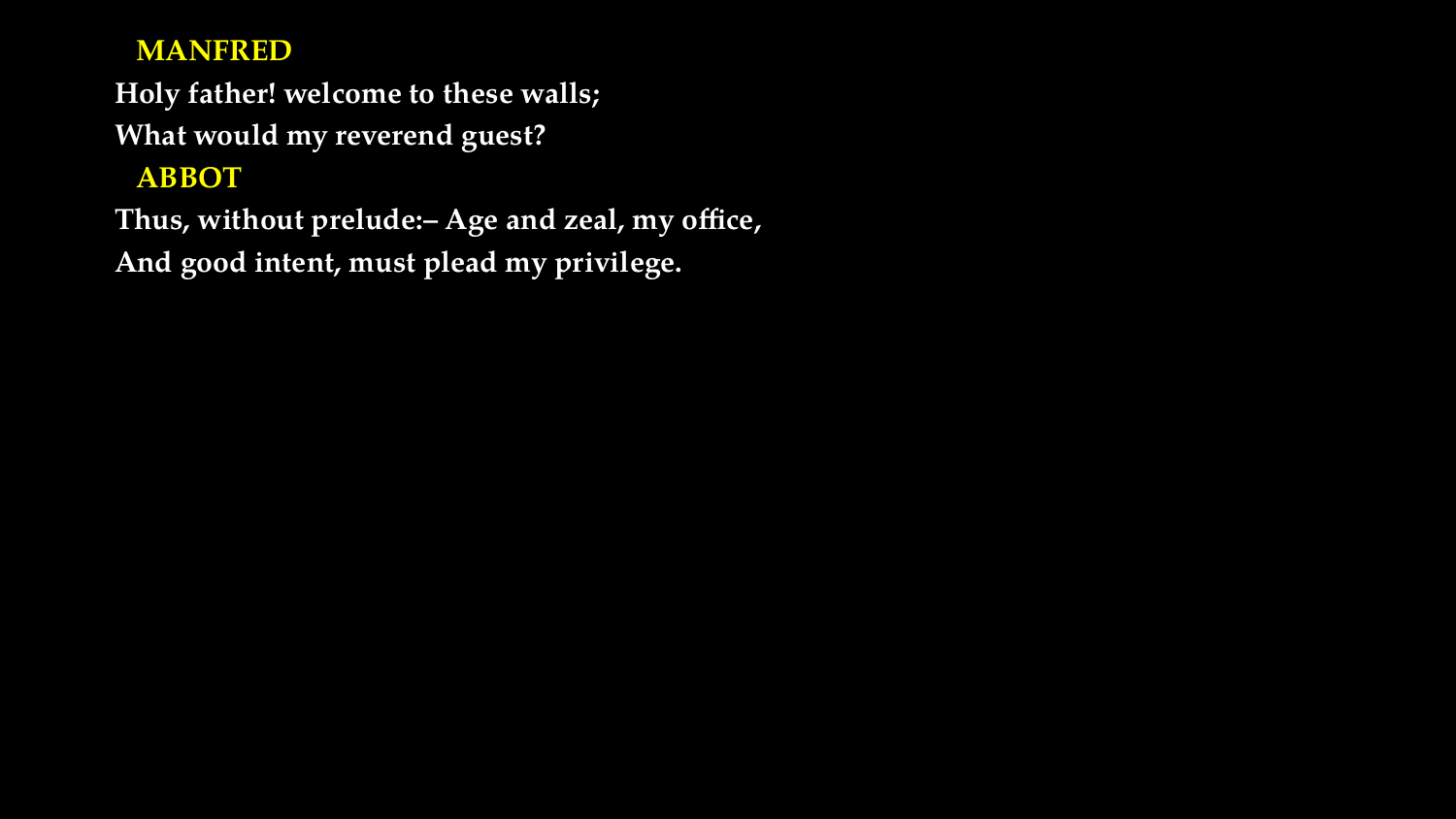

# Manfred Holy father! welcome to these walls; What would my reverend guest? ABBOT Thus, without prelude:– Age and zeal, my office, And good intent, must plead my privilege.